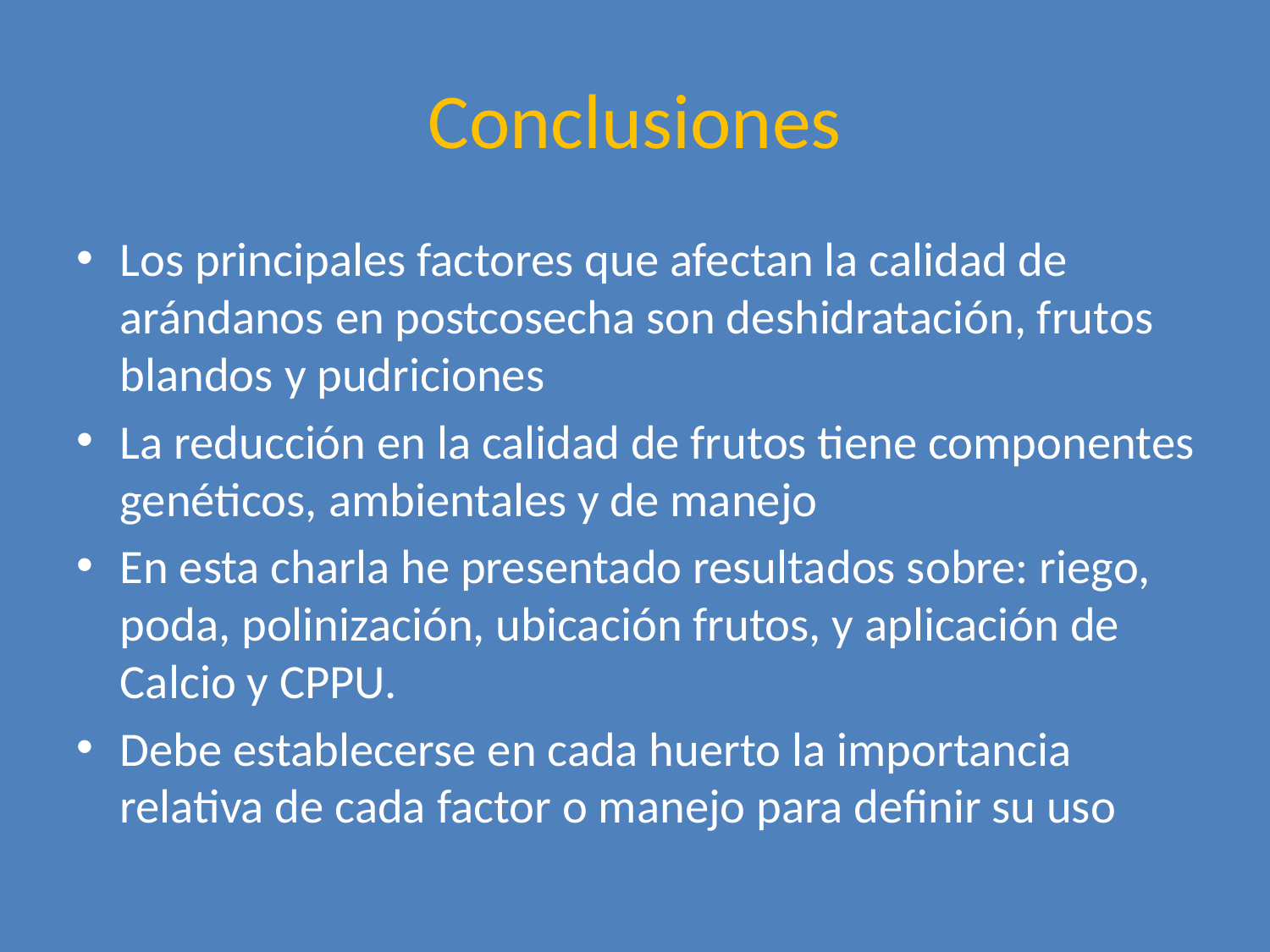

# Conclusiones
Los principales factores que afectan la calidad de arándanos en postcosecha son deshidratación, frutos blandos y pudriciones
La reducción en la calidad de frutos tiene componentes genéticos, ambientales y de manejo
En esta charla he presentado resultados sobre: riego, poda, polinización, ubicación frutos, y aplicación de Calcio y CPPU.
Debe establecerse en cada huerto la importancia relativa de cada factor o manejo para definir su uso